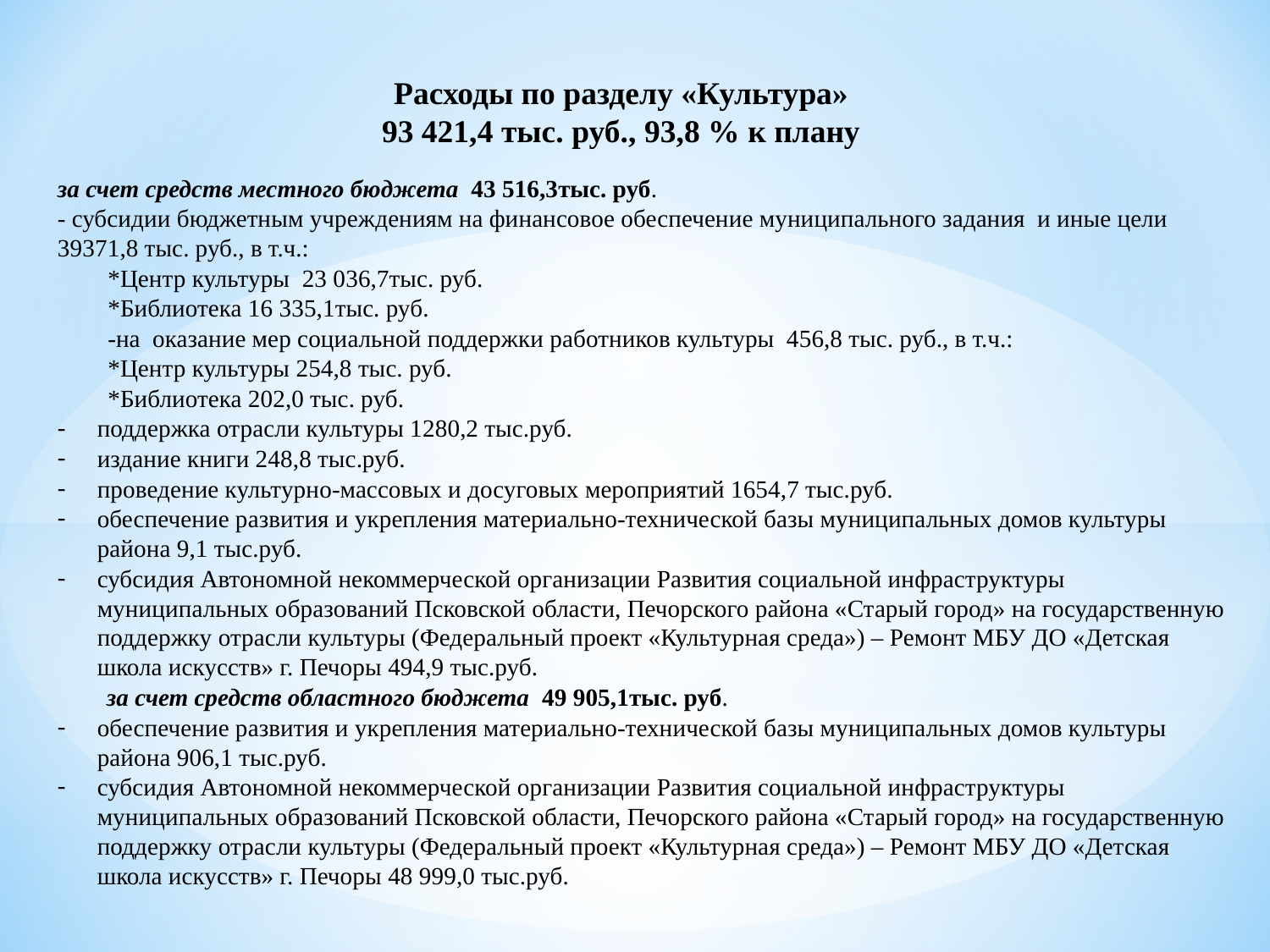

Расходы по разделу «Культура»
93 421,4 тыс. руб., 93,8 % к плану
за счет средств местного бюджета  43 516,3тыс. руб.
- субсидии бюджетным учреждениям на финансовое обеспечение муниципального задания  и иные цели  39371,8 тыс. руб., в т.ч.:
*Центр культуры  23 036,7тыс. руб.
*Библиотека 16 335,1тыс. руб.
-на  оказание мер социальной поддержки работников культуры  456,8 тыс. руб., в т.ч.:
*Центр культуры 254,8 тыс. руб.
*Библиотека 202,0 тыс. руб.
поддержка отрасли культуры 1280,2 тыс.руб.
издание книги 248,8 тыс.руб.
проведение культурно-массовых и досуговых мероприятий 1654,7 тыс.руб.
обеспечение развития и укрепления материально-технической базы муниципальных домов культуры района 9,1 тыс.руб.
субсидия Автономной некоммерческой организации Развития социальной инфраструктуры муниципальных образований Псковской области, Печорского района «Старый город» на государственную поддержку отрасли культуры (Федеральный проект «Культурная среда») – Ремонт МБУ ДО «Детская школа искусств» г. Печоры 494,9 тыс.руб.
        за счет средств областного бюджета  49 905,1тыс. руб.
обеспечение развития и укрепления материально-технической базы муниципальных домов культуры района 906,1 тыс.руб.
субсидия Автономной некоммерческой организации Развития социальной инфраструктуры муниципальных образований Псковской области, Печорского района «Старый город» на государственную поддержку отрасли культуры (Федеральный проект «Культурная среда») – Ремонт МБУ ДО «Детская школа искусств» г. Печоры 48 999,0 тыс.руб.